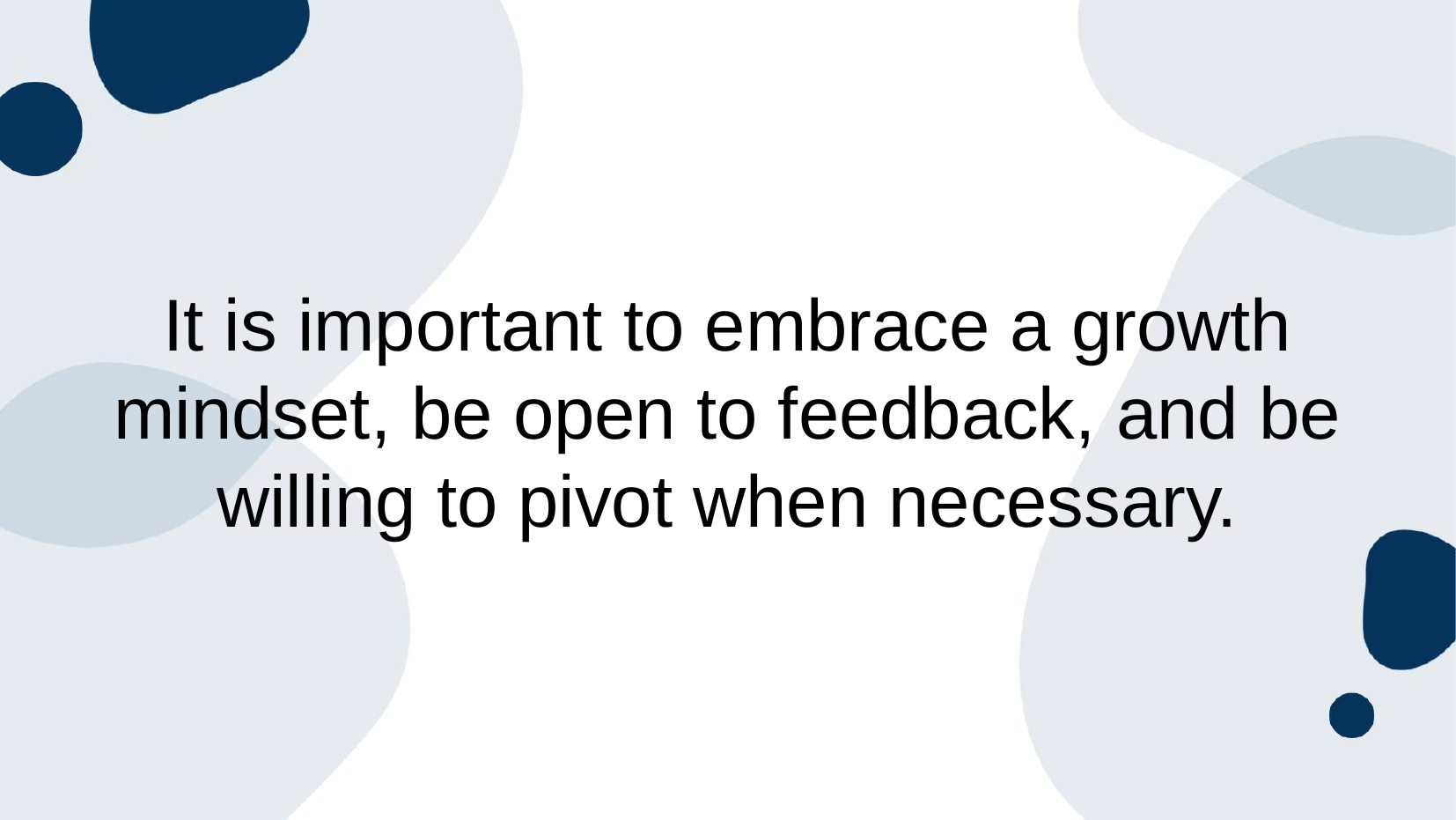

# It is important to embrace a growth mindset, be open to feedback, and be willing to pivot when necessary.